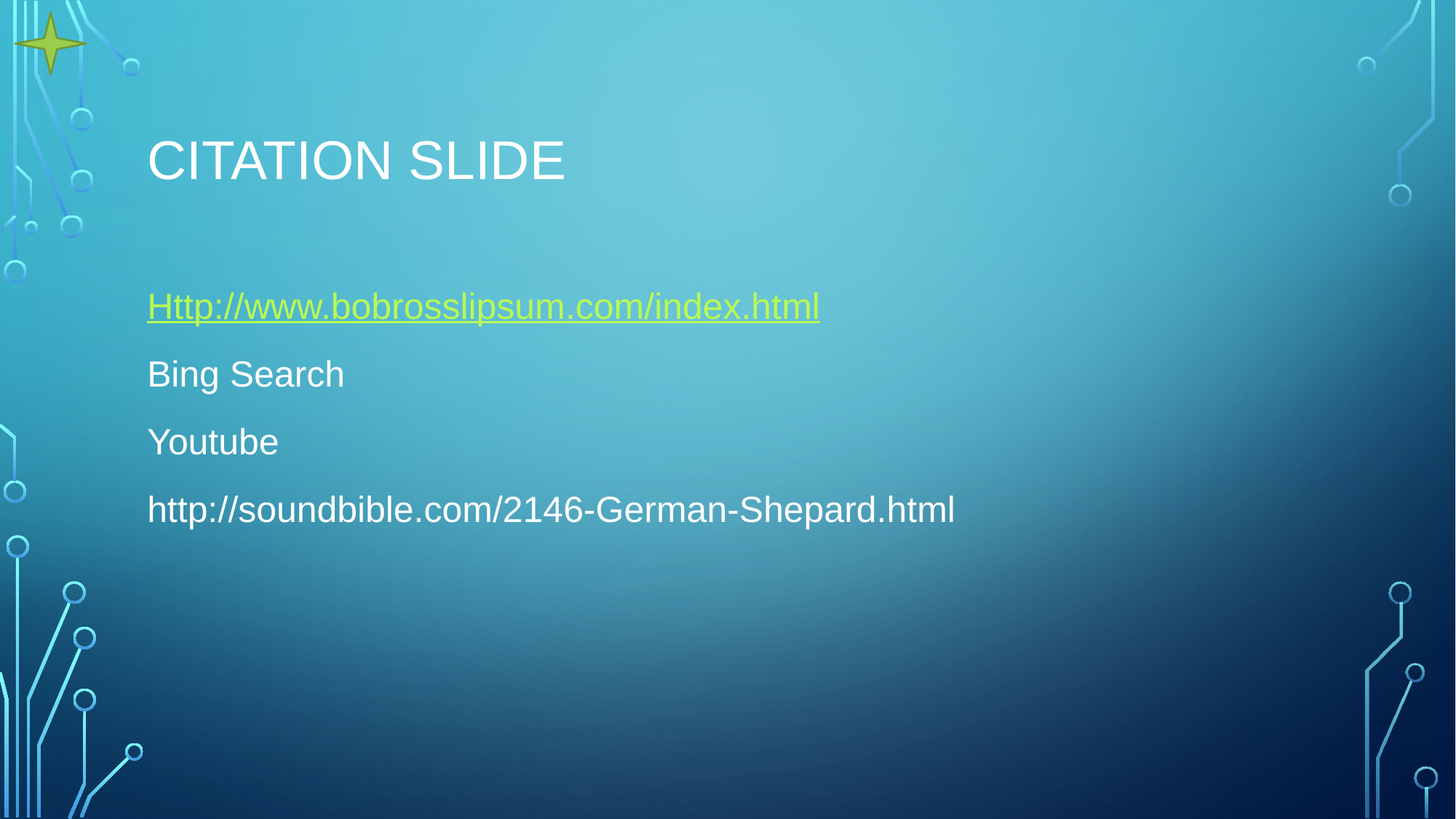

# Citation Slide
Http://www.bobrosslipsum.com/index.html
Bing Search
Youtube
http://soundbible.com/2146-German-Shepard.html